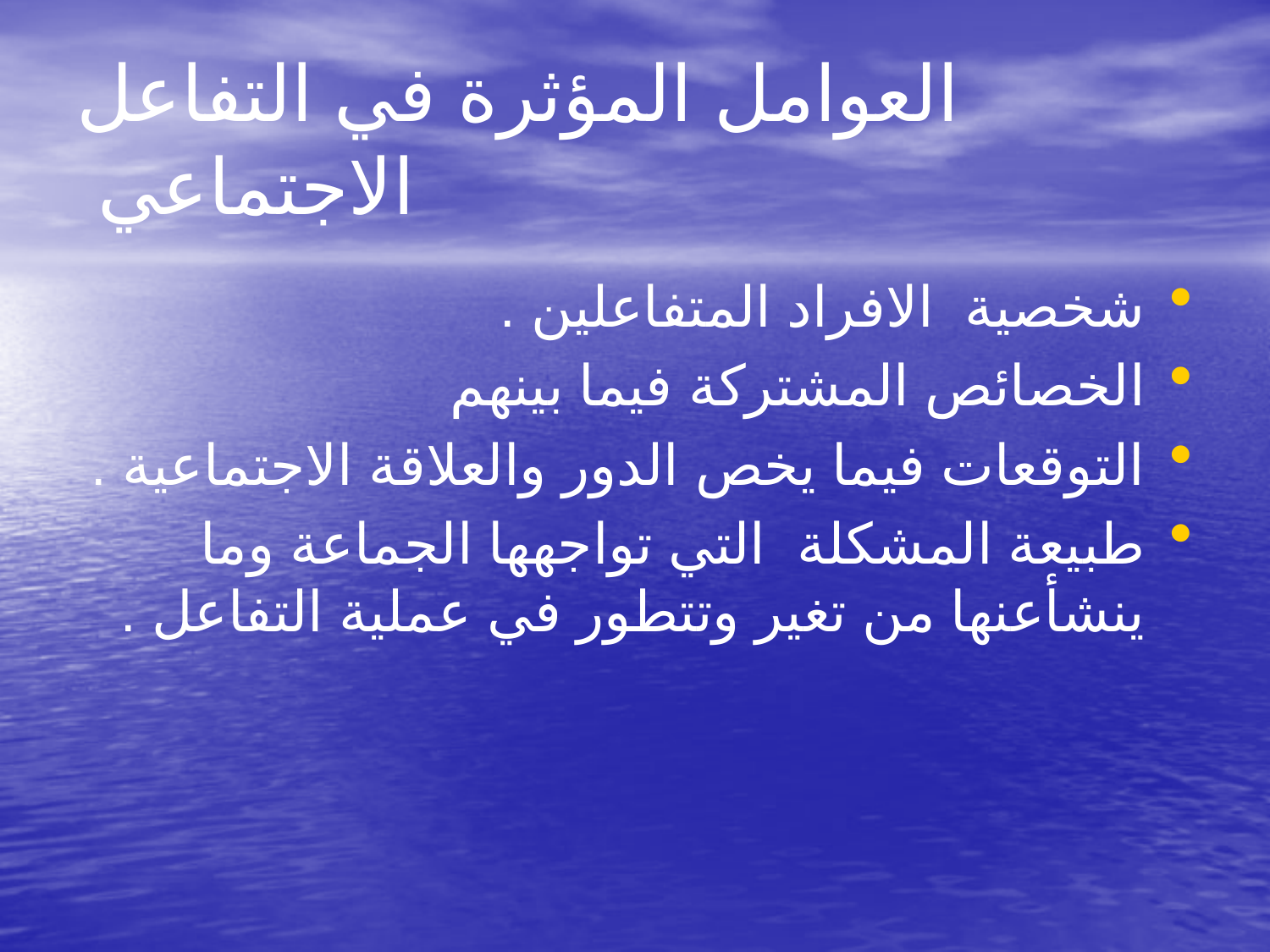

# العوامل المؤثرة في التفاعل الاجتماعي
شخصية  الافراد المتفاعلين .
الخصائص المشتركة فيما بينهم
التوقعات فيما يخص الدور والعلاقة الاجتماعية .
طبيعة المشكلة  التي تواجهها الجماعة وما ينشأعنها من تغير وتتطور في عملية التفاعل .